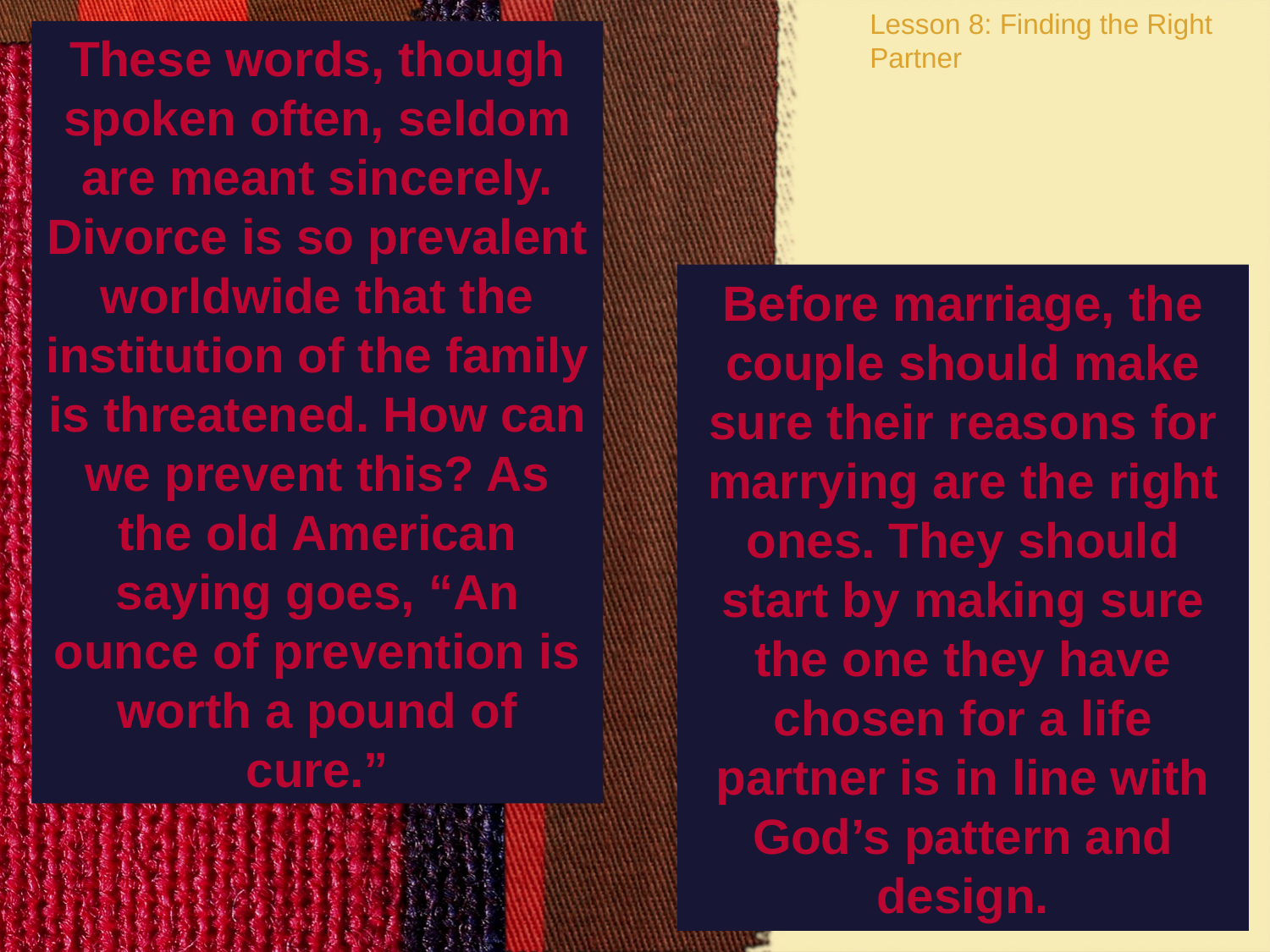

Lesson 8: Finding the Right Partner
These words, though spoken often, seldom are meant sincerely. Divorce is so prevalent worldwide that the institution of the family is threatened. How can we prevent this? As the old American saying goes, “An ounce of prevention is worth a pound of cure.”
Before marriage, the couple should make sure their reasons for marrying are the right ones. They should start by making sure the one they have chosen for a life partner is in line with God’s pattern and design.